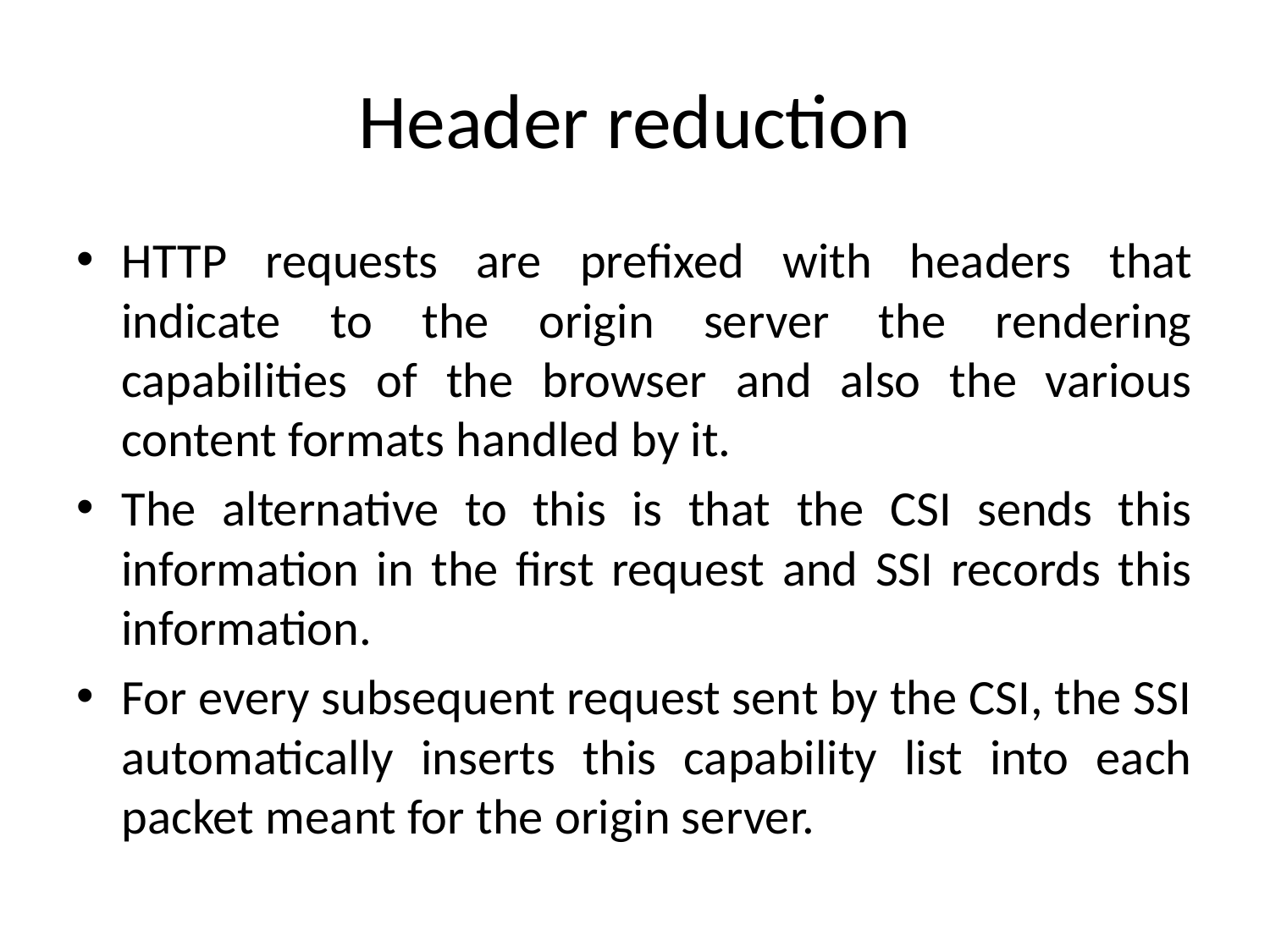

# Header reduction
HTTP requests are prefixed with headers that indicate to the origin server the rendering capabilities of the browser and also the various content formats handled by it.
The alternative to this is that the CSI sends this information in the first request and SSI records this information.
For every subsequent request sent by the CSI, the SSI automatically inserts this capability list into each packet meant for the origin server.